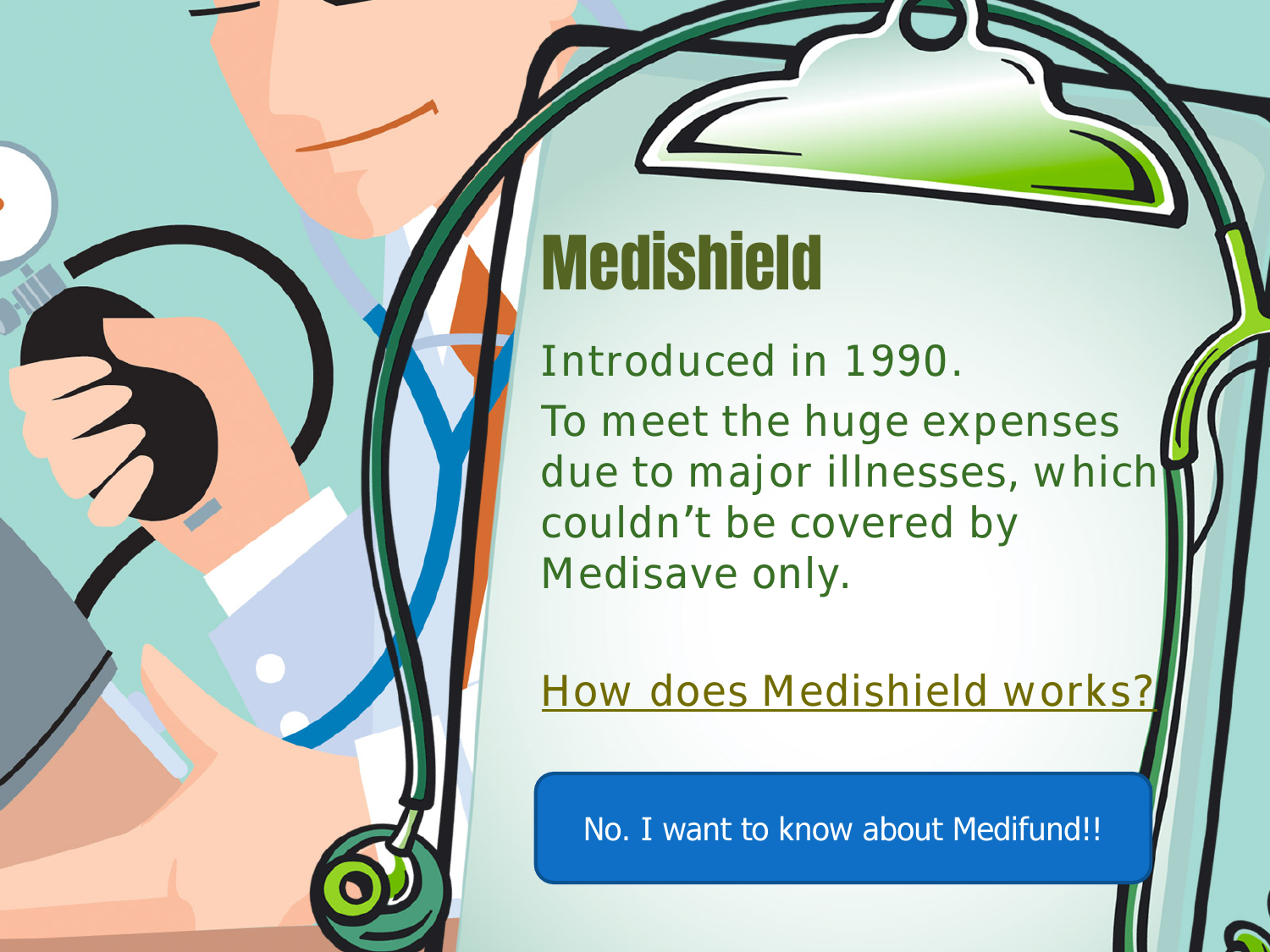

# Medishield
Introduced in 1990.
To meet the huge expenses due to major illnesses, which couldn’t be covered by Medisave only.

How does Medishield works?

No. I want to know about Medifund!!